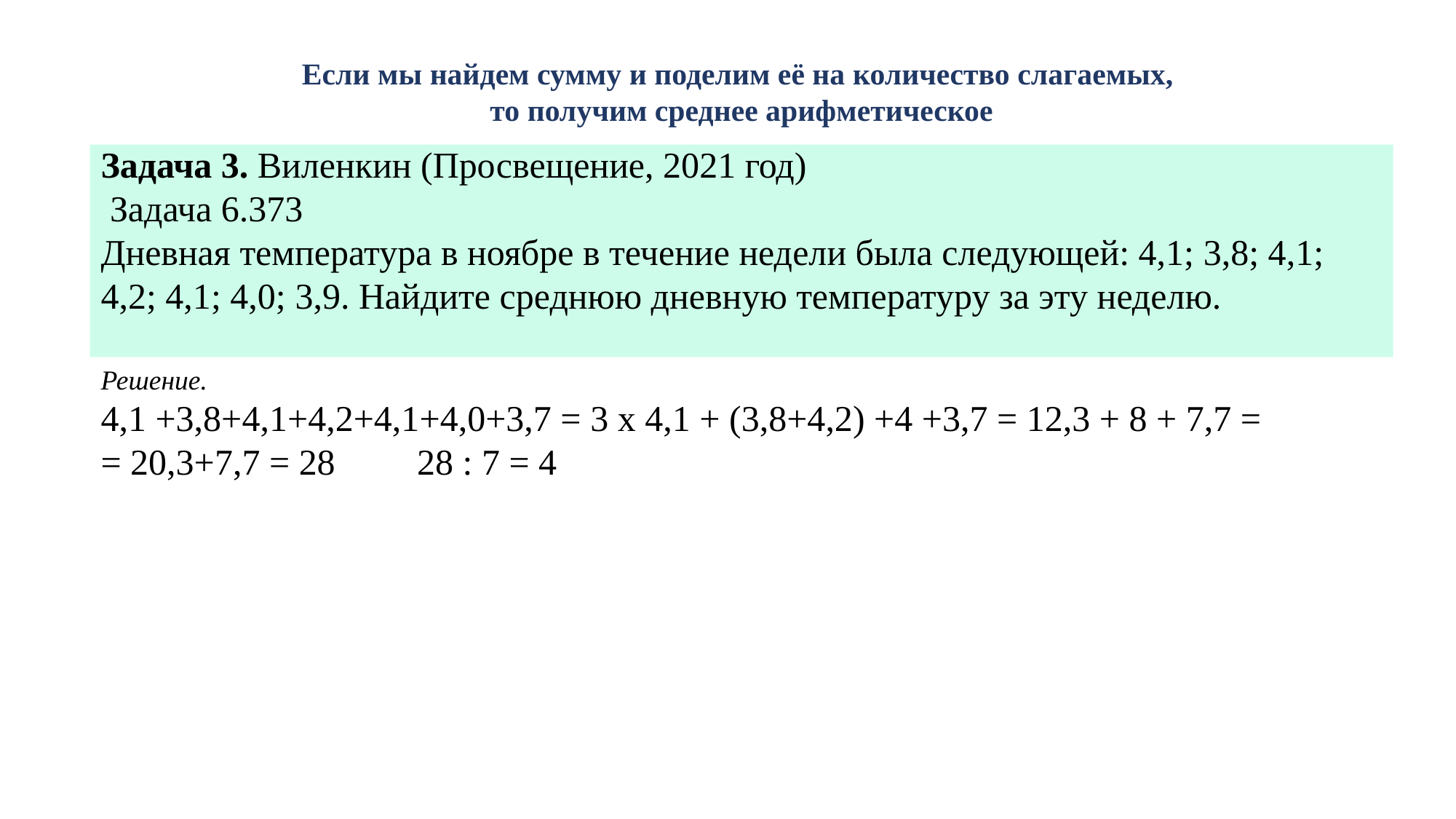

Если мы найдем сумму и поделим её на количество слагаемых,
то получим среднее арифметическое
Задача 3. Виленкин (Просвещение, 2021 год)
 Задача 6.373
Дневная температура в ноябре в течение недели была следующей: 4,1; 3,8; 4,1; 4,2; 4,1; 4,0; 3,9. Найдите среднюю дневную температуру за эту неделю.

Решение.
4,1 +3,8+4,1+4,2+4,1+4,0+3,7 = 3 х 4,1 + (3,8+4,2) +4 +3,7 = 12,3 + 8 + 7,7 =
= 20,3+7,7 = 28         28 : 7 = 4